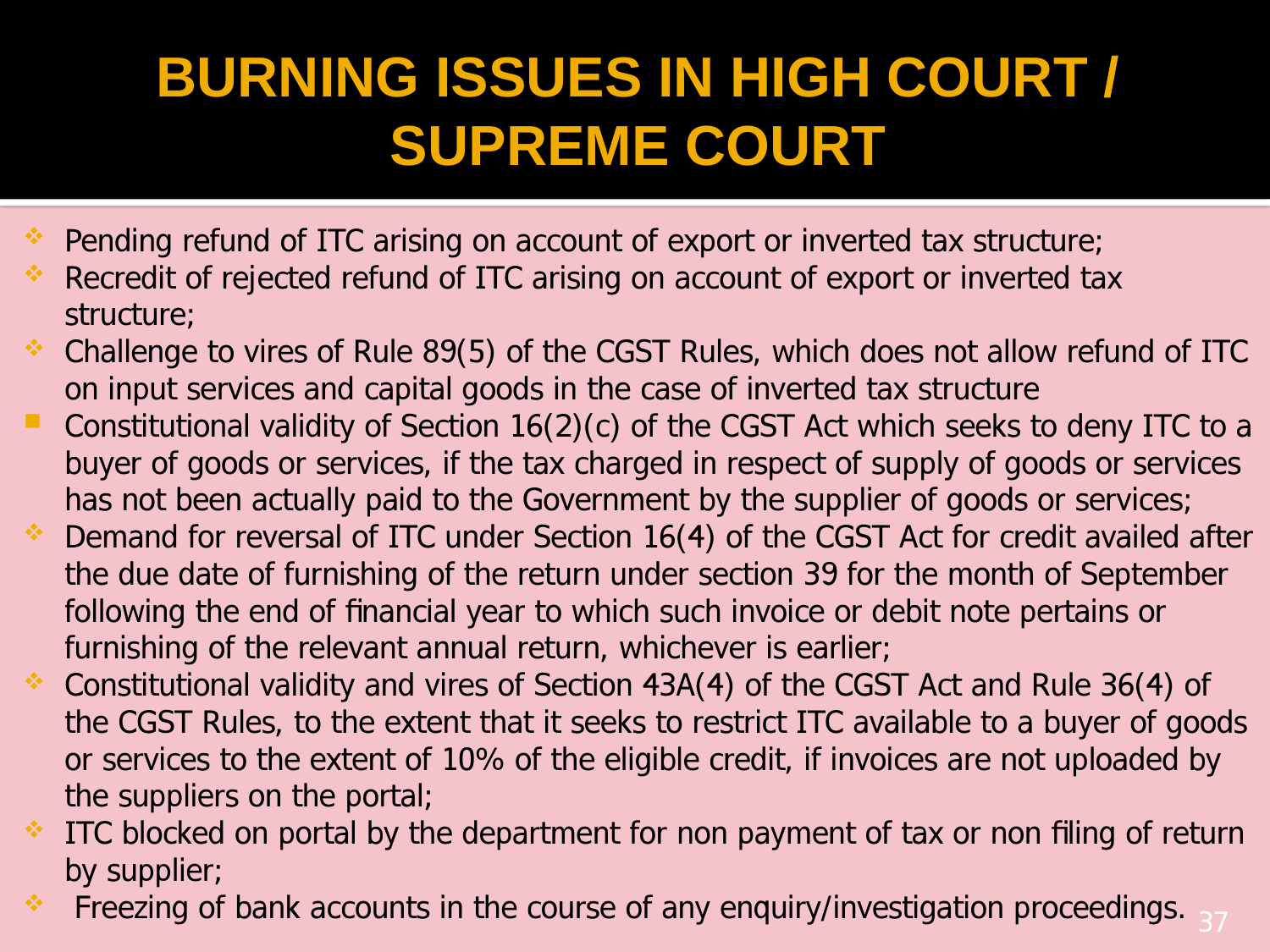

# BURNING ISSUES IN HIGH COURT / SUPREME COURT
Pending refund of ITC arising on account of export or inverted tax structure;
Recredit of rejected refund of ITC arising on account of export or inverted tax structure;
Challenge to vires of Rule 89(5) of the CGST Rules, which does not allow refund of ITC on input services and capital goods in the case of inverted tax structure
Constitutional validity of Section 16(2)(c) of the CGST Act which seeks to deny ITC to a buyer of goods or services, if the tax charged in respect of supply of goods or services has not been actually paid to the Government by the supplier of goods or services;
Demand for reversal of ITC under Section 16(4) of the CGST Act for credit availed after the due date of furnishing of the return under section 39 for the month of September following the end of financial year to which such invoice or debit note pertains or furnishing of the relevant annual return, whichever is earlier;
Constitutional validity and vires of Section 43A(4) of the CGST Act and Rule 36(4) of the CGST Rules, to the extent that it seeks to restrict ITC available to a buyer of goods or services to the extent of 10% of the eligible credit, if invoices are not uploaded by the suppliers on the portal;
ITC blocked on portal by the department for non payment of tax or non filing of return by supplier;
 Freezing of bank accounts in the course of any enquiry/investigation proceedings.

37